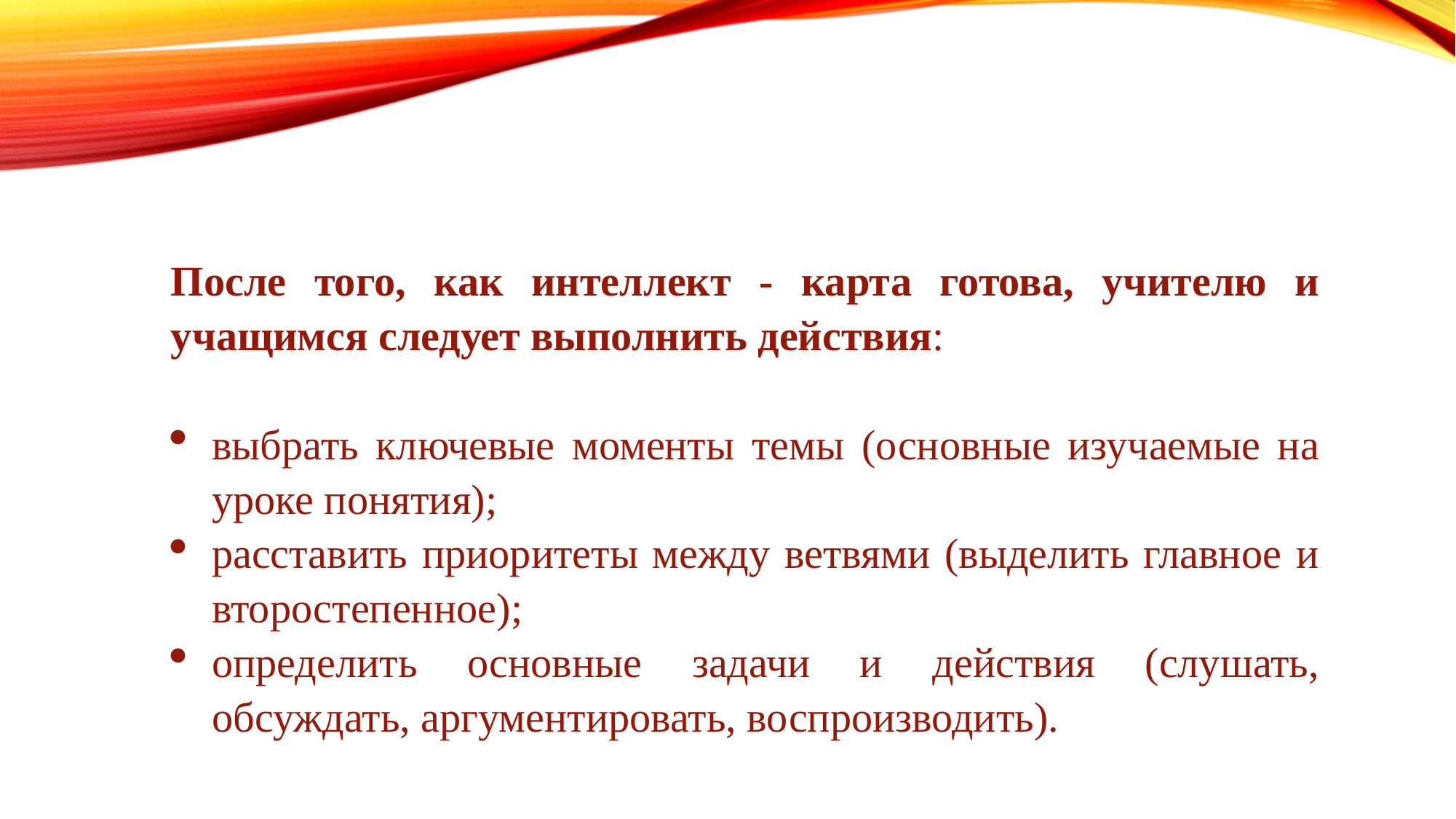

После того, как интеллект - карта готова, учителю и учащимся следует выполнить действия:

выбрать ключевые моменты темы (основные изучаемые на уроке понятия);
расставить приоритеты между ветвями (выделить главное и второстепенное);
определить основные задачи и действия (слушать, обсуждать, аргументировать, воспроизводить).